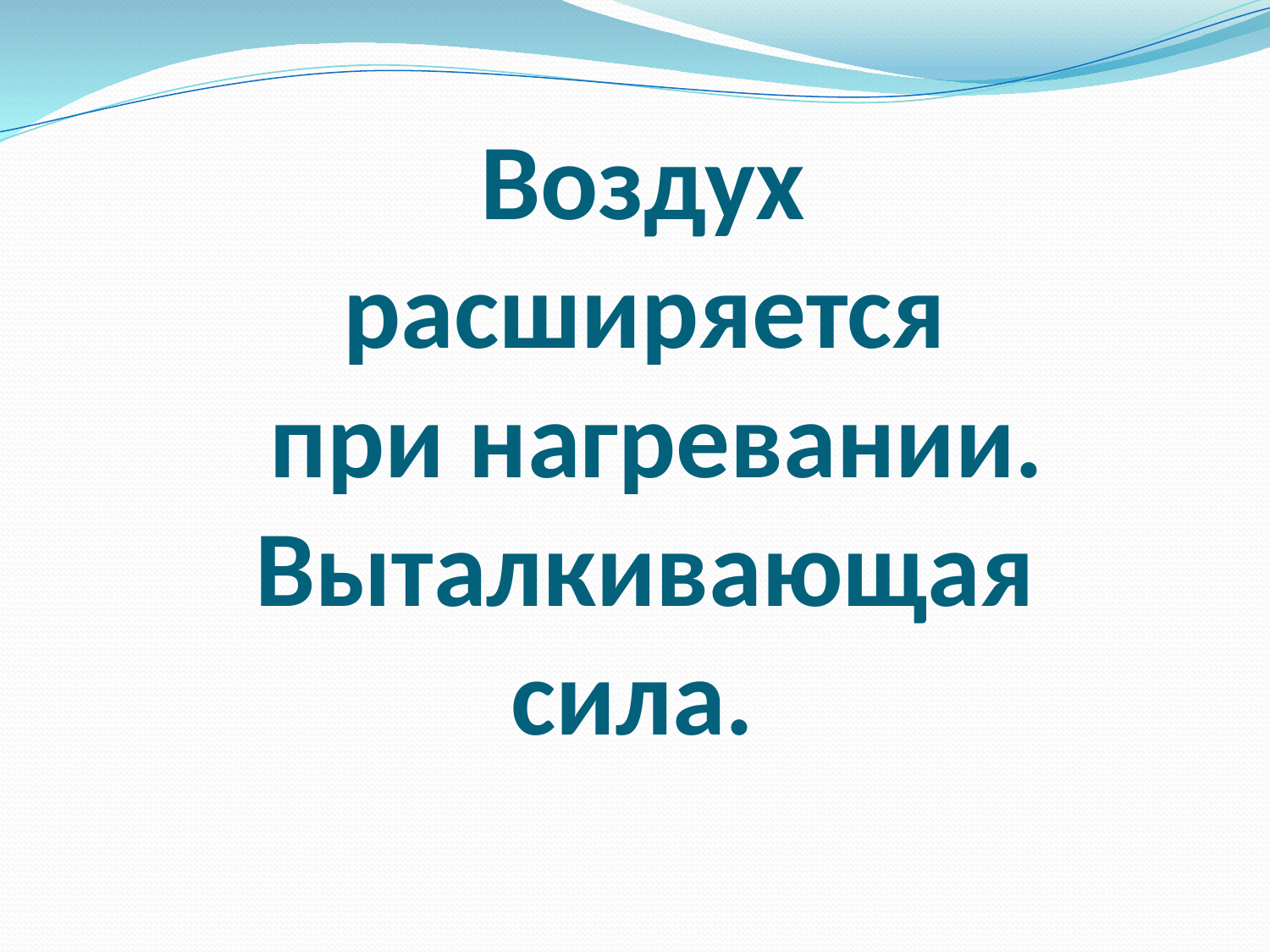

# Воздух расширяется при нагревании. Выталкивающая сила.